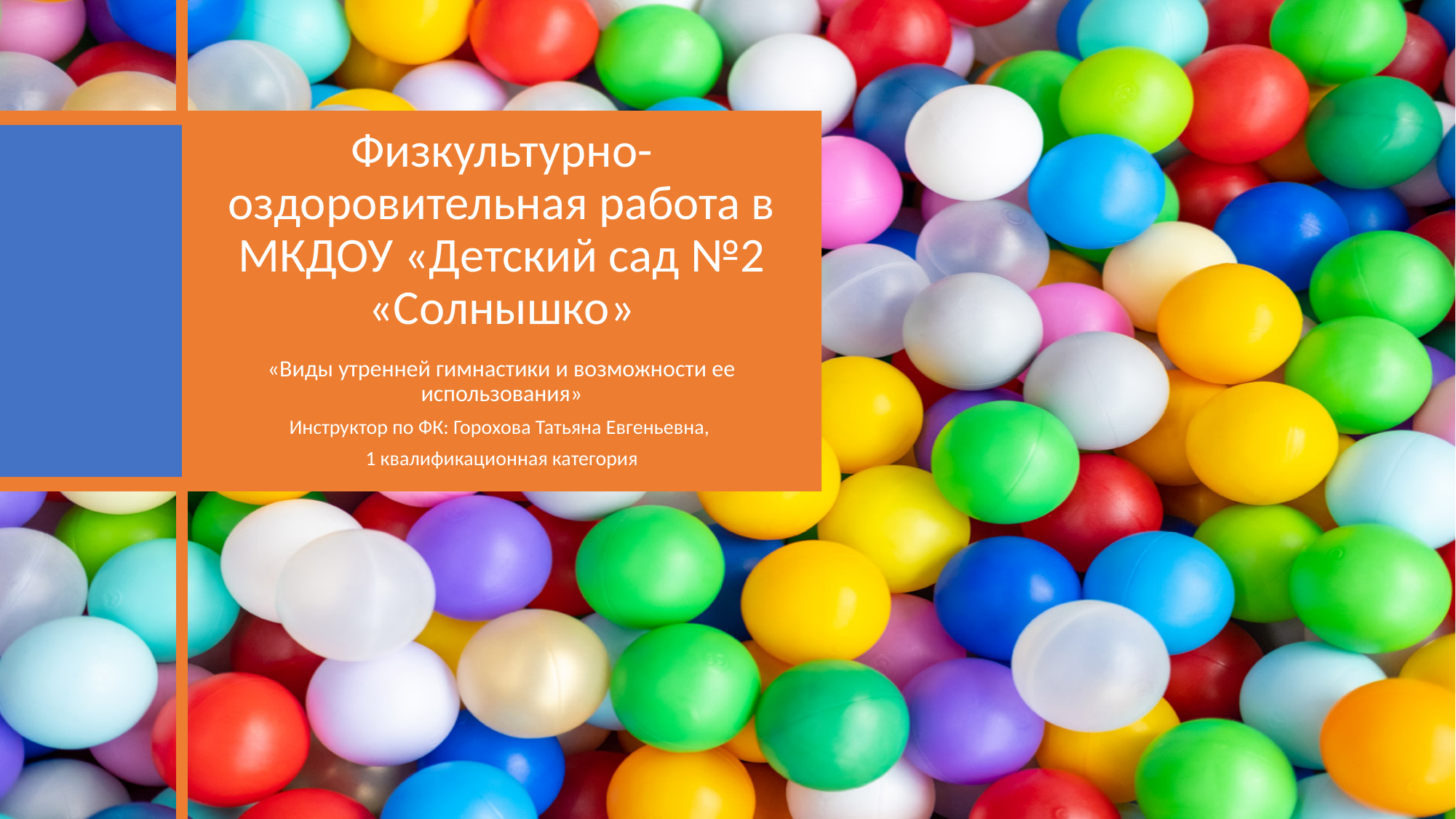

Детские игры
# Физкультурно-оздоровительная работа в МКДОУ «Детский сад №2 «Солнышко»
«Виды утренней гимнастики и возможности ее использования»
Инструктор по ФК: Горохова Татьяна Евгеньевна,
1 квалификационная категория